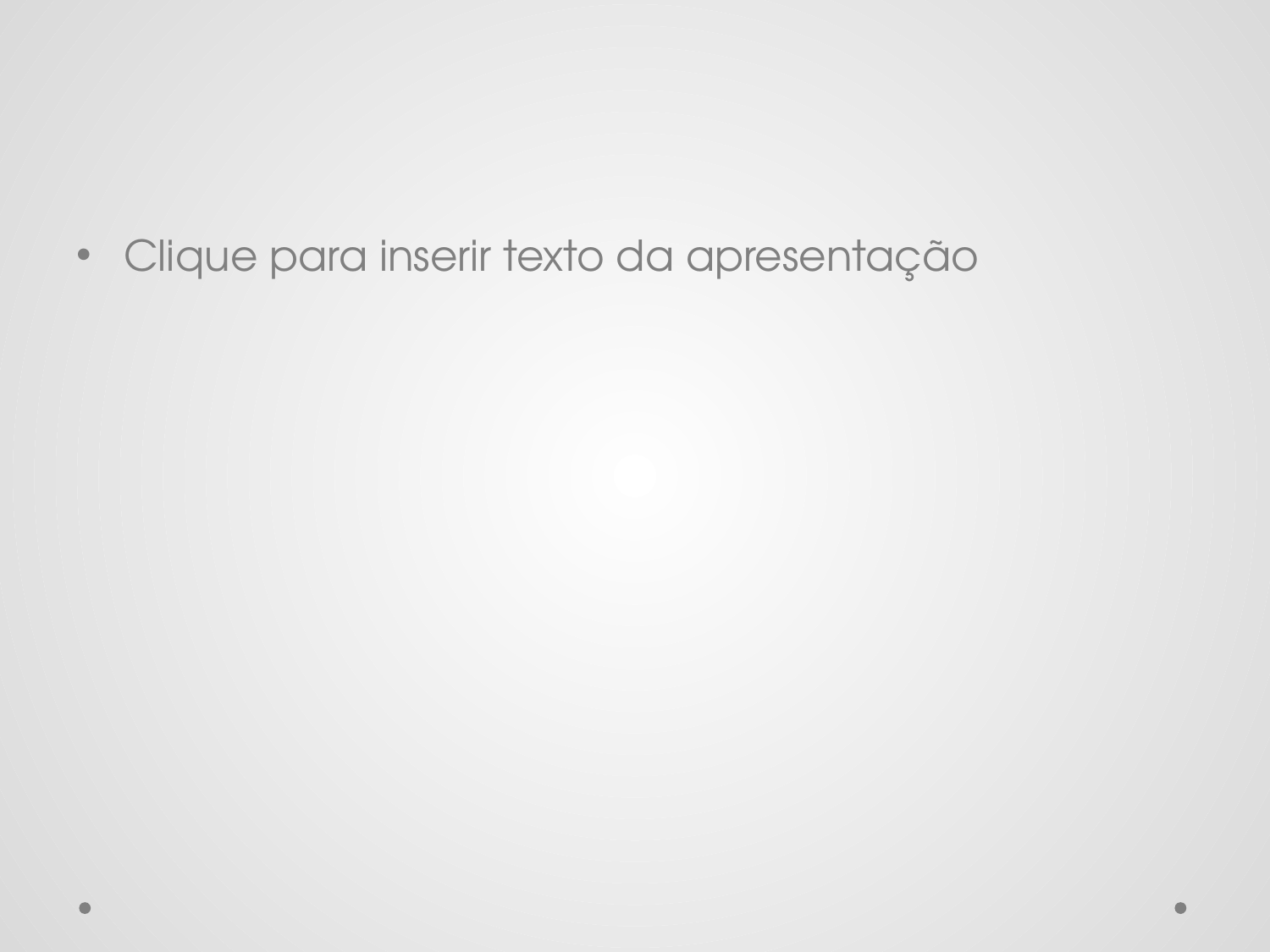

#
Clique para inserir texto da apresentação